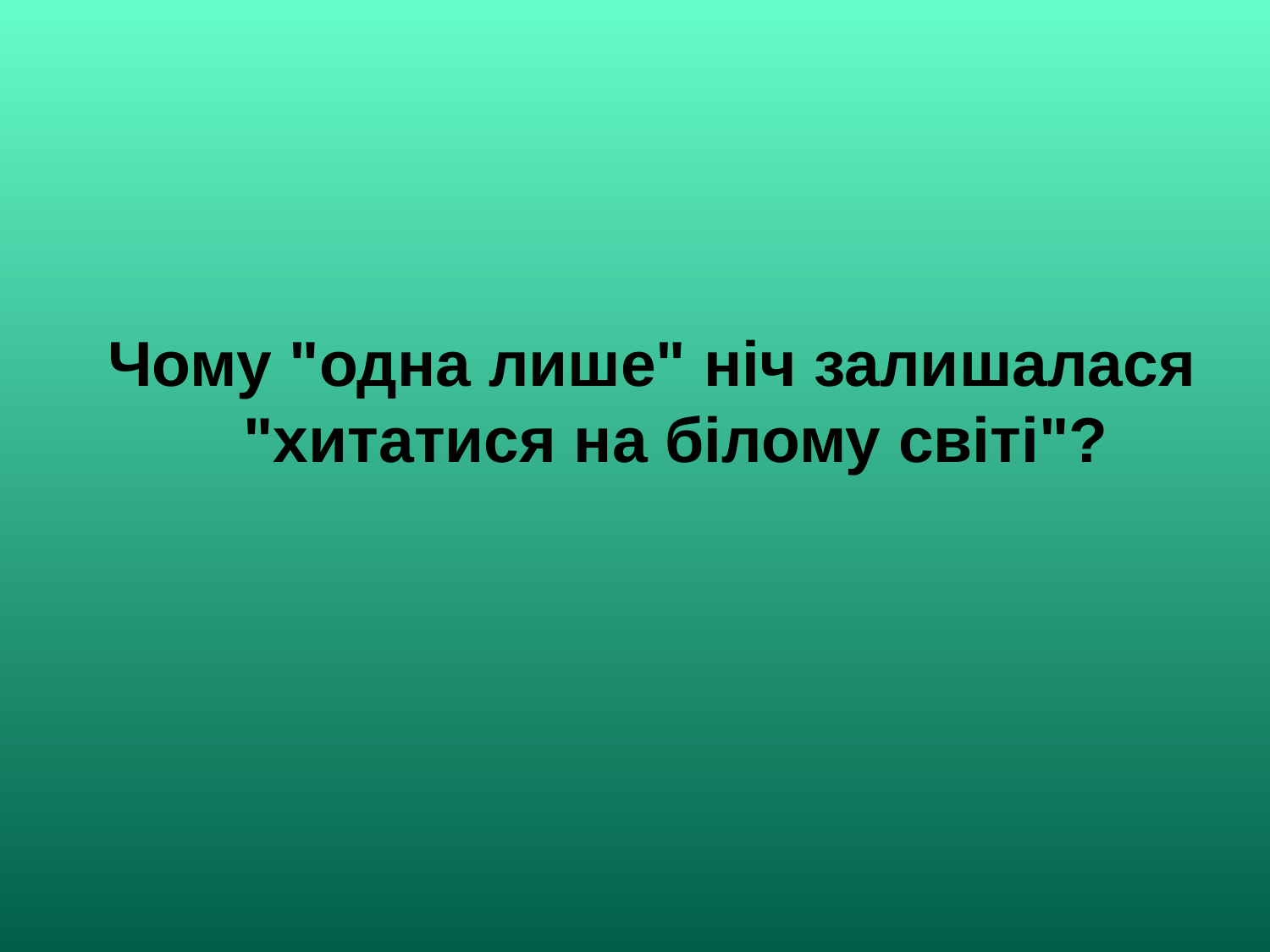

Чому "одна лише" ніч залишалася  "хитатися на білому світі"?